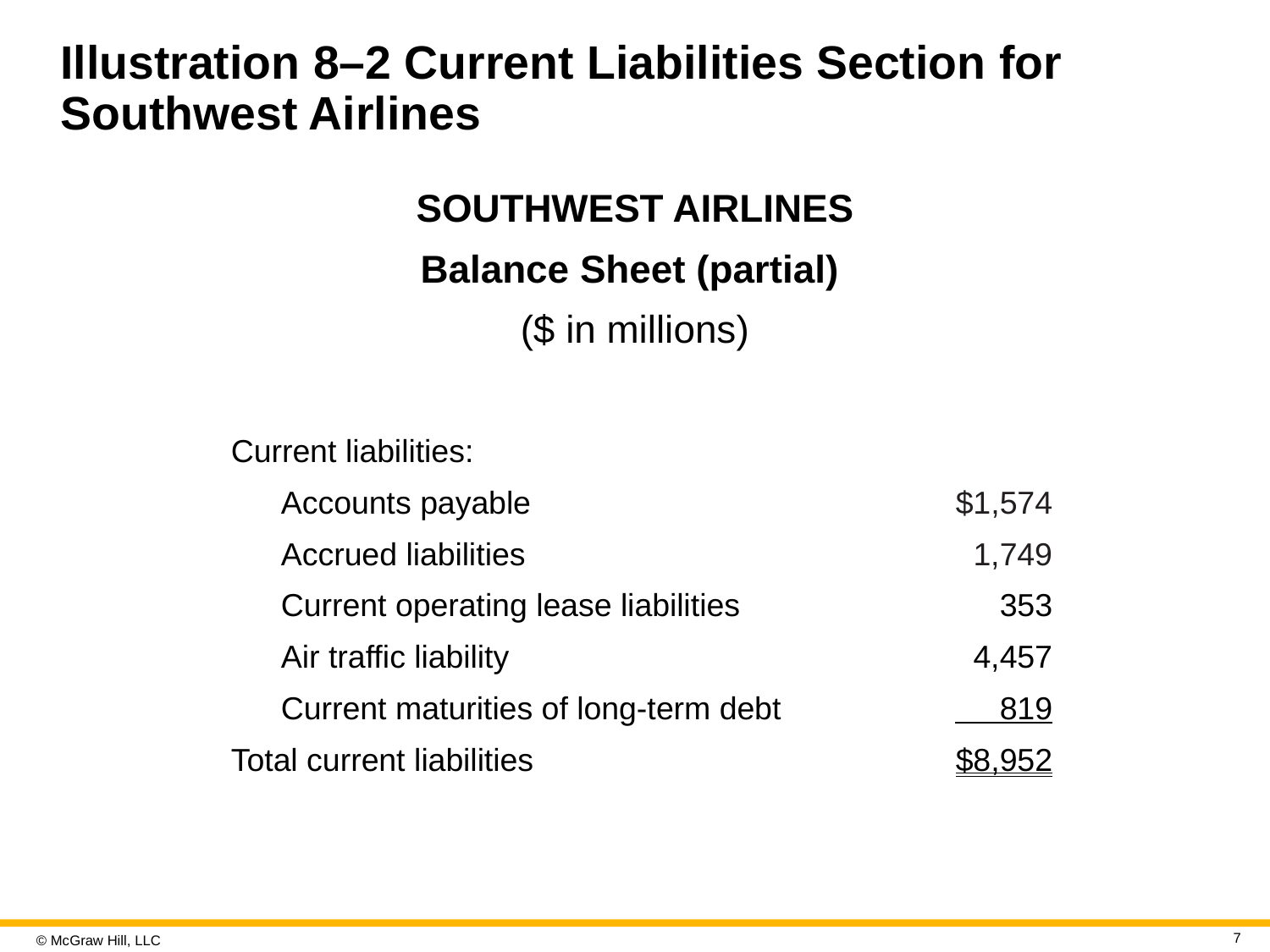

# Illustration 8–2 Current Liabilities Section for Southwest Airlines
SOUTHWEST AIRLINES
Balance Sheet (partial)
($ in millions)
| Current liabilities: |  |
| --- | --- |
| Accounts payable | $1,574 |
| Accrued liabilities | 1,749 |
| Current operating lease liabilities | 353 |
| Air traffic liability | 4,457 |
| Current maturities of long-term debt | 819 |
| Total current liabilities | $8,952 |
7